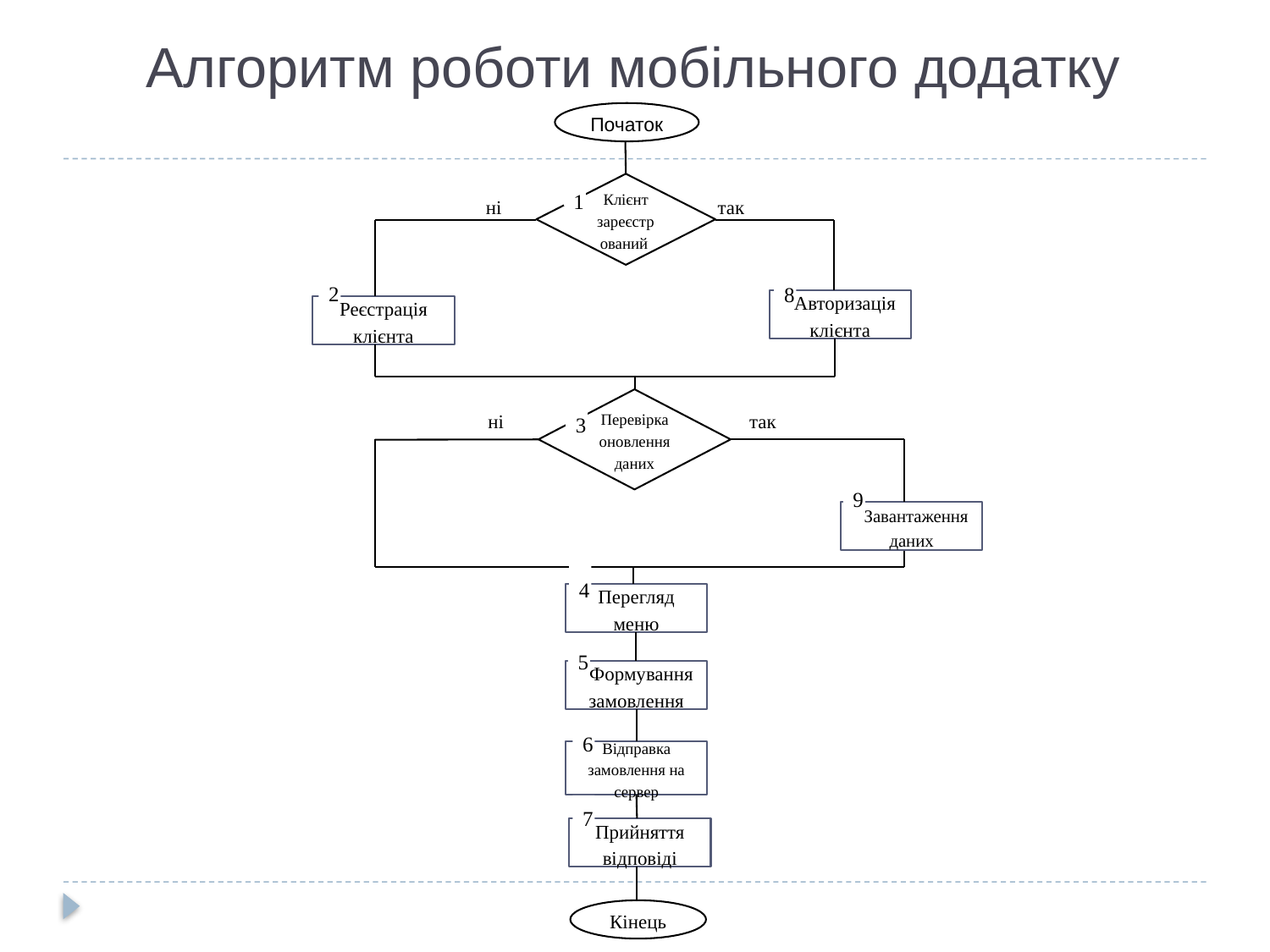

# Алгоритм роботи мобільного додатку
Початок
Клієнт зареєстрований
1
2
8
  Авторизація клієнта
Реєстрація клієнта
Перевірка оновлення даних
3
Перегляд меню
  Формування замовлення
Відправка замовлення на сервер
Прийняття відповіді
Кінець
4
5
6
7
9
  Завантаження даних
ні
так
ні
так